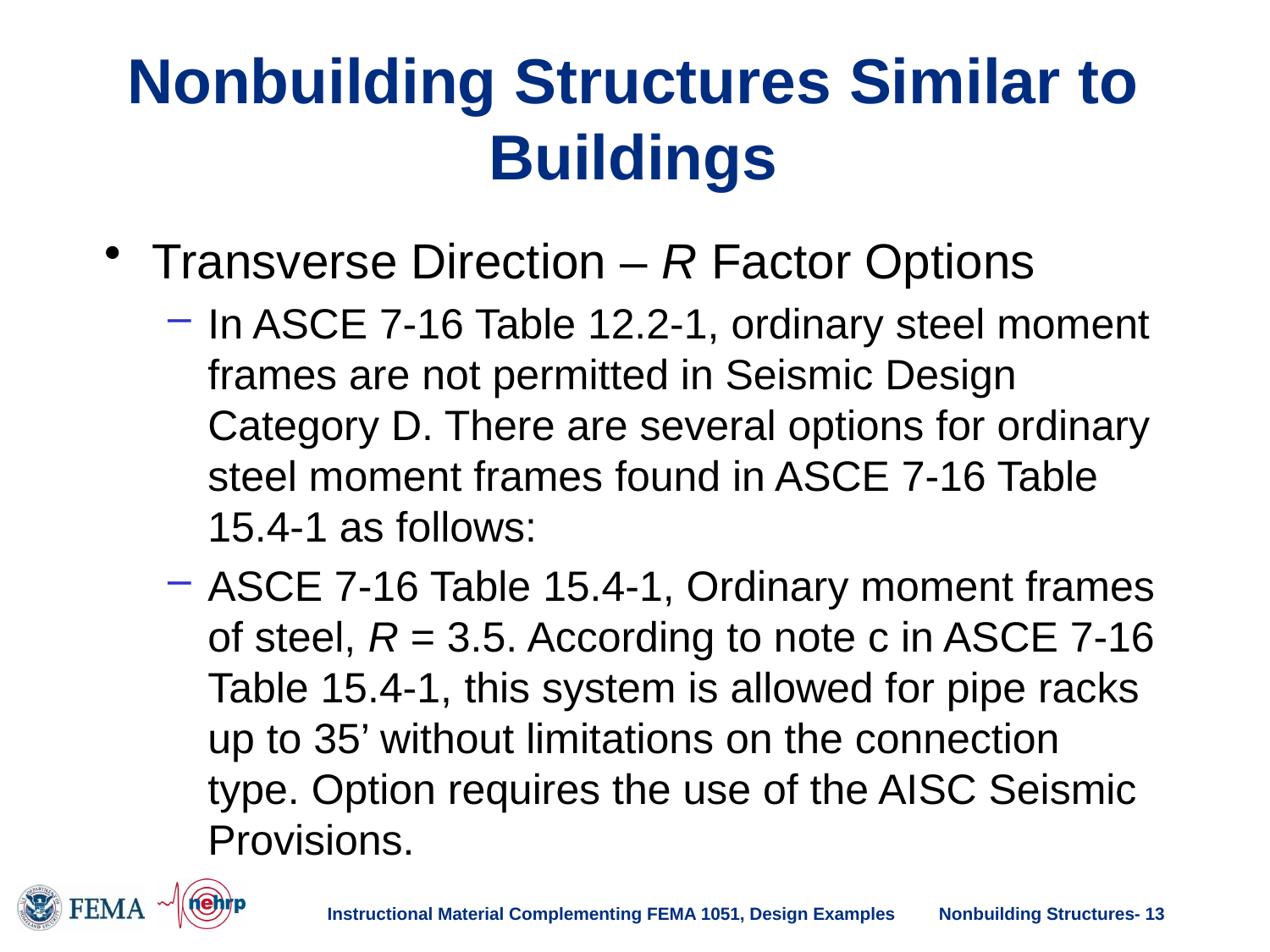

# Nonbuilding Structures Similar to Buildings
Transverse Direction – R Factor Options
In ASCE 7-16 Table 12.2-1, ordinary steel moment frames are not permitted in Seismic Design Category D. There are several options for ordinary steel moment frames found in ASCE 7-16 Table 15.4-1 as follows:
ASCE 7-16 Table 15.4-1, Ordinary moment frames of steel, R = 3.5. According to note c in ASCE 7-16 Table 15.4-1, this system is allowed for pipe racks up to 35’ without limitations on the connection type. Option requires the use of the AISC Seismic Provisions.
Instructional Material Complementing FEMA 1051, Design Examples
Nonbuilding Structures- 13